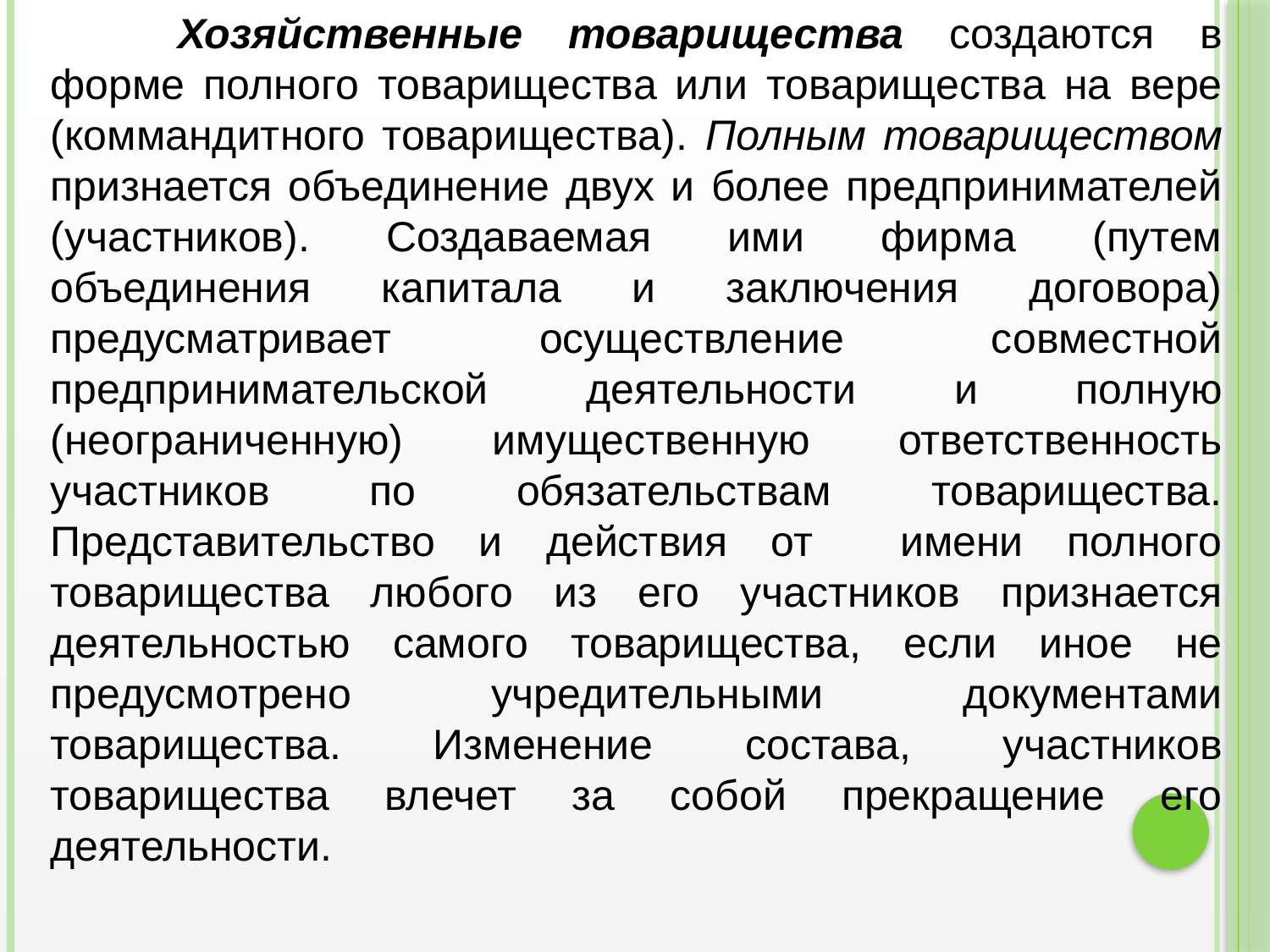

Хозяйственные товарищества создаются в форме полного товарищества или товарищества на вере (коммандитного товарищества). Полным товариществом признается объединение двух и более предпринимателей (участников). Создаваемая ими фирма (путем объединения капитала и заключения договора) предусматривает осуществление совместной предпринимательской деятельности и полную (неограниченную) имущественную ответственность участников по обязательствам товарищества. Представительство и действия от  имени полного товарищества любого из его участников признается деятельностью самого товарищества, если иное не предусмотрено учредительными документами товарищества. Изменение состава, участников товарищества влечет за собой прекращение его деятельности.